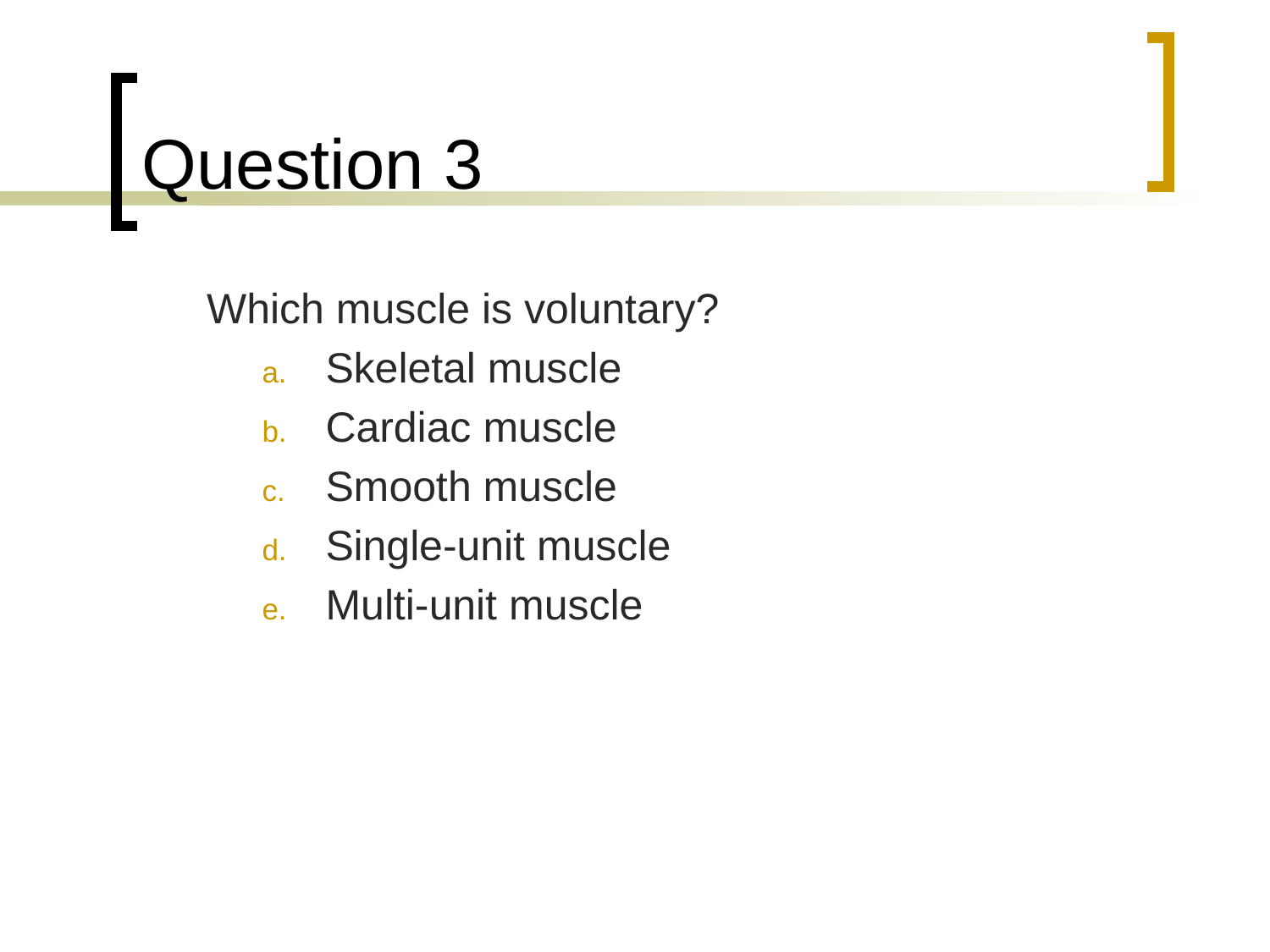

# Question 3
	Which muscle is voluntary?
Skeletal muscle
Cardiac muscle
Smooth muscle
Single-unit muscle
Multi-unit muscle